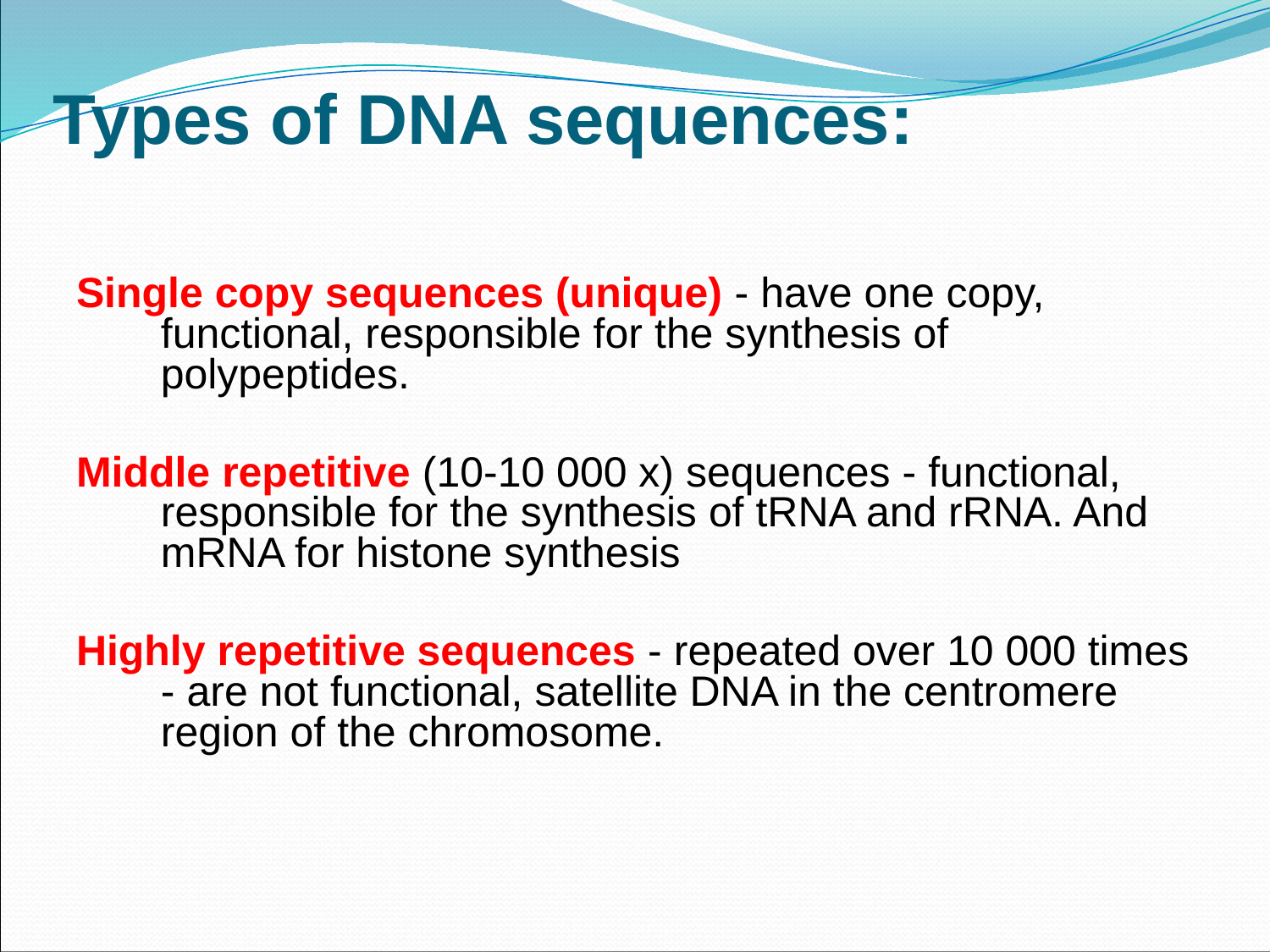

# Types of DNA sequences:
Single copy sequences (unique) - have one copy, functional, responsible for the synthesis of polypeptides.

Middle repetitive (10-10 000 x) sequences - functional, responsible for the synthesis of tRNA and rRNA. And mRNA for histone synthesis

Highly repetitive sequences - repeated over 10 000 times - are not functional, satellite DNA in the centromere region of the chromosome.